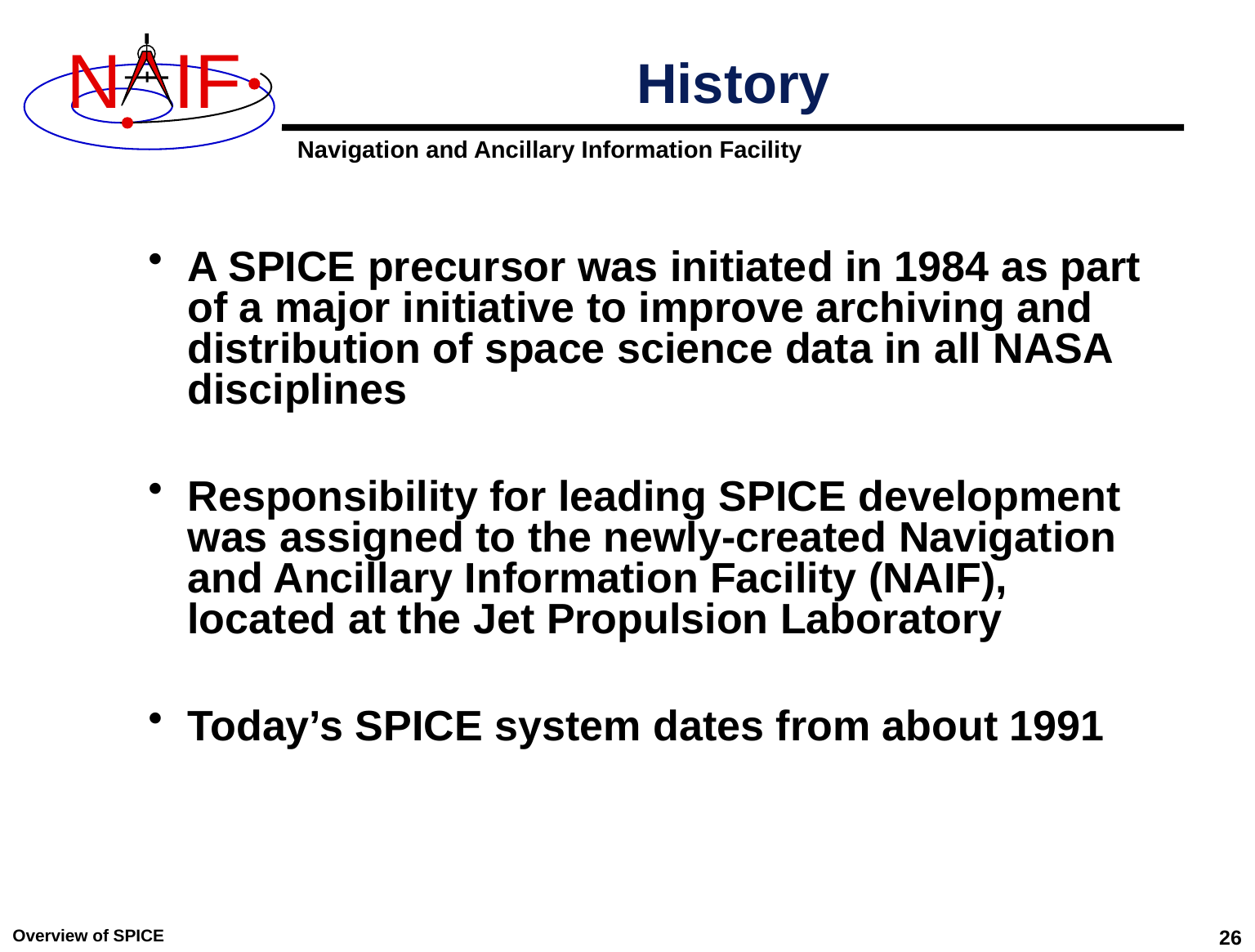

# History
A SPICE precursor was initiated in 1984 as part of a major initiative to improve archiving and distribution of space science data in all NASA disciplines

Responsibility for leading SPICE development  was assigned to the newly-created Navigation and Ancillary Information Facility (NAIF), located at the Jet Propulsion Laboratory

Today’s SPICE system dates from about 1991

Overview of SPICE
26